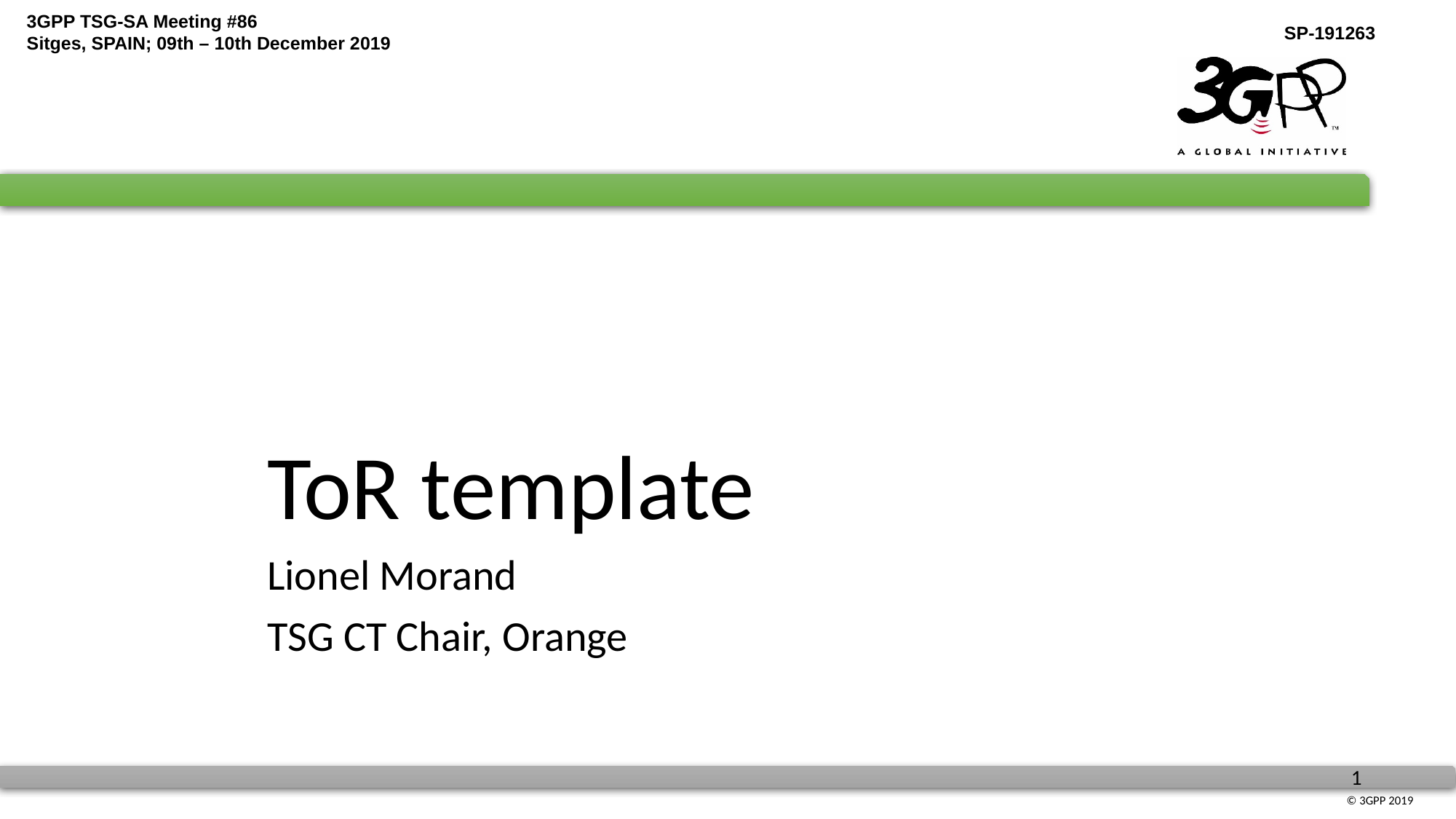

# ToR template
Lionel Morand
TSG CT Chair, Orange